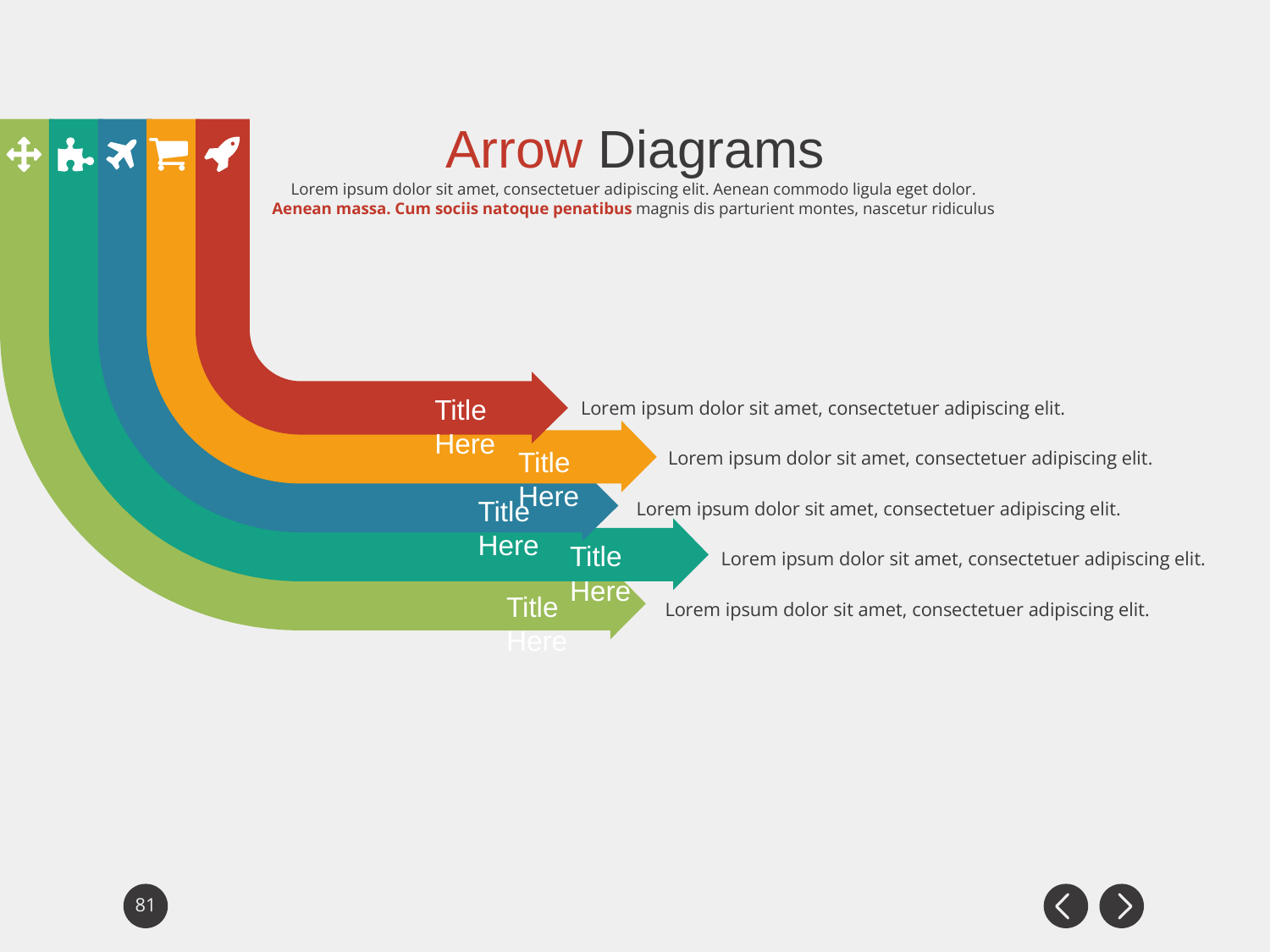

Arrow Diagrams

Lorem ipsum dolor sit amet, consectetuer adipiscing elit. Aenean commodo ligula eget dolor. Aenean massa. Cum sociis natoque penatibus magnis dis parturient montes, nascetur ridiculus
Title Here
Lorem ipsum dolor sit amet, consectetuer adipiscing elit.
Title Here
Lorem ipsum dolor sit amet, consectetuer adipiscing elit.
Title Here
Lorem ipsum dolor sit amet, consectetuer adipiscing elit.
Title Here
Lorem ipsum dolor sit amet, consectetuer adipiscing elit.
Title Here
Lorem ipsum dolor sit amet, consectetuer adipiscing elit.